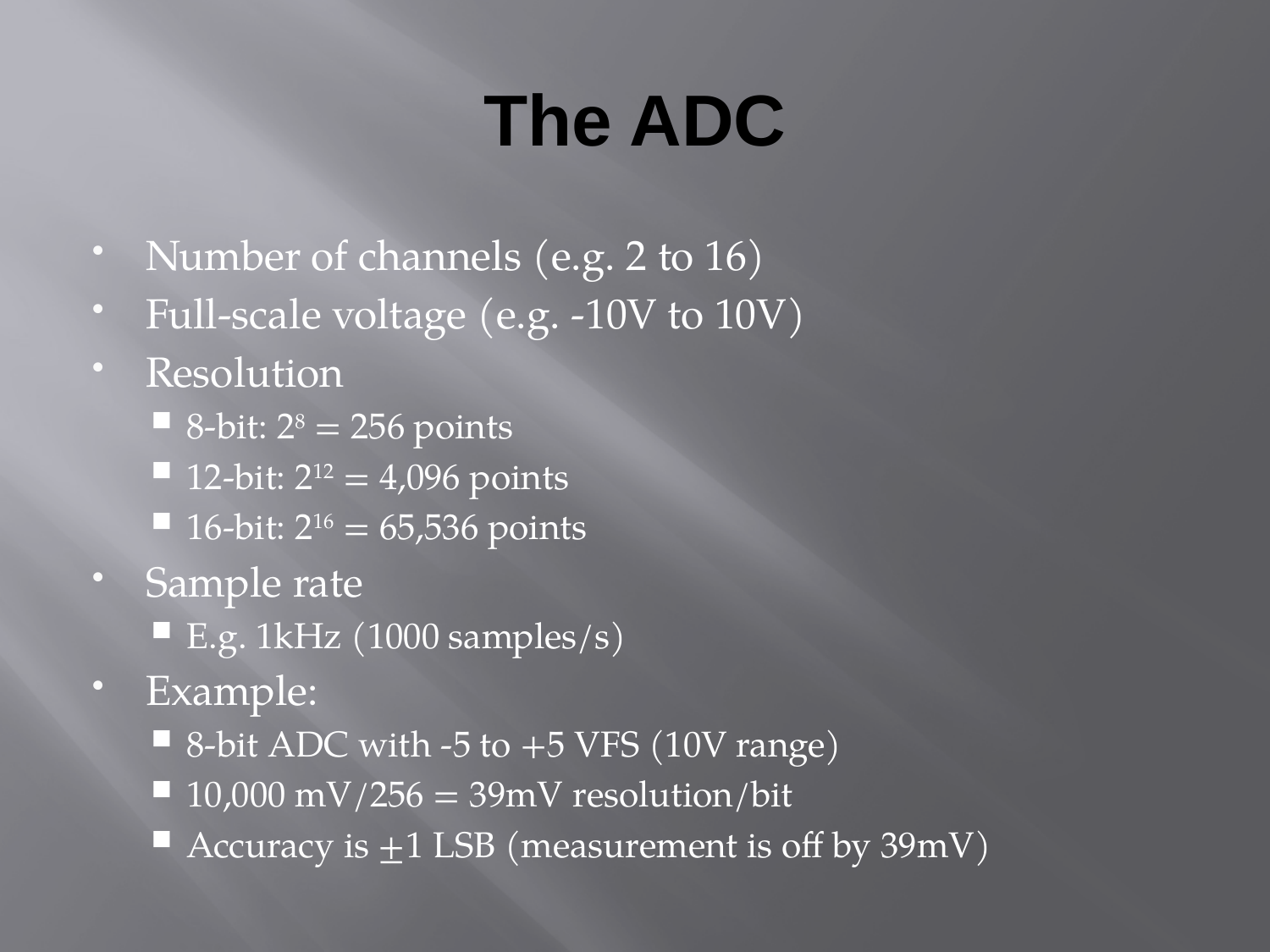

# The ADC
Number of channels (e.g. 2 to 16)
Full-scale voltage (e.g. -10V to 10V)
Resolution
8-bit: 28 = 256 points
12-bit: 212 = 4,096 points
16-bit: 216 = 65,536 points
Sample rate
E.g. 1kHz (1000 samples/s)
Example:
8-bit ADC with -5 to +5 VFS (10V range)
10,000 mV/256 = 39mV resolution/bit
Accuracy is ±1 LSB (measurement is off by 39mV)